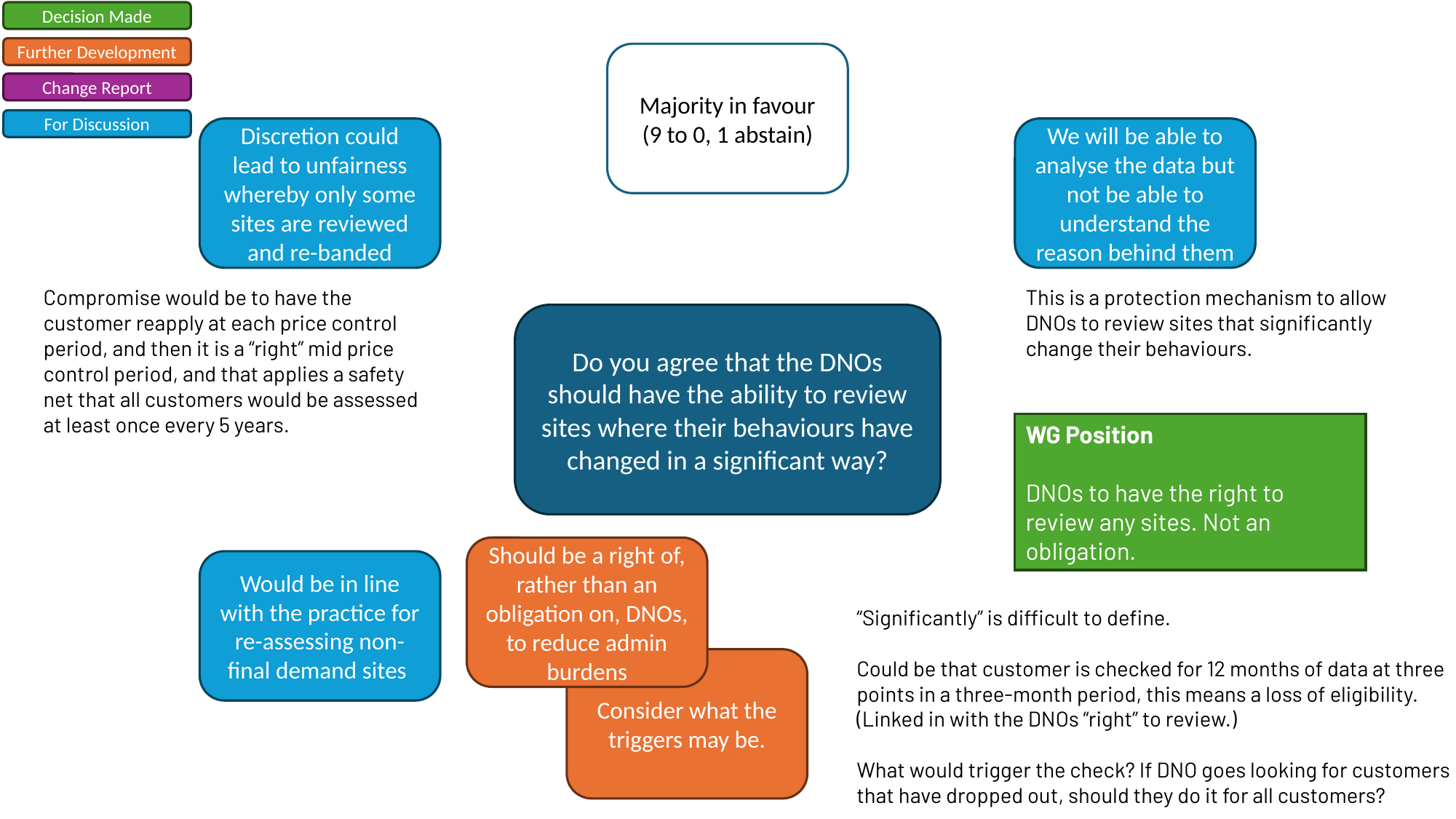

Decision Made
Further Development
Majority in favour
(9 to 0, 1 abstain)
Change Report
For Discussion
Discretion could lead to unfairness whereby only some sites are reviewed and re-banded
We will be able to analyse the data but not be able to understand the reason behind them
Compromise would be to have the customer reapply at each price control period, and then it is a “right” mid price control period, and that applies a safety net that all customers would be assessed at least once every 5 years.
This is a protection mechanism to allow DNOs to review sites that significantly change their behaviours.
Do you agree that the DNOs should have the ability to review sites where their behaviours have changed in a significant way?
WG Position

DNOs to have the right to review any sites. Not an obligation.
Should be a right of, rather than an obligation on, DNOs, to reduce admin burdens
Would be in line with the practice for re-assessing non-final demand sites
“Significantly” is difficult to define.

Could be that customer is checked for 12 months of data at three points in a three-month period, this means a loss of eligibility. (Linked in with the DNOs “right” to review.)

What would trigger the check? If DNO goes looking for customers that have dropped out, should they do it for all customers?
Consider what the triggers may be.